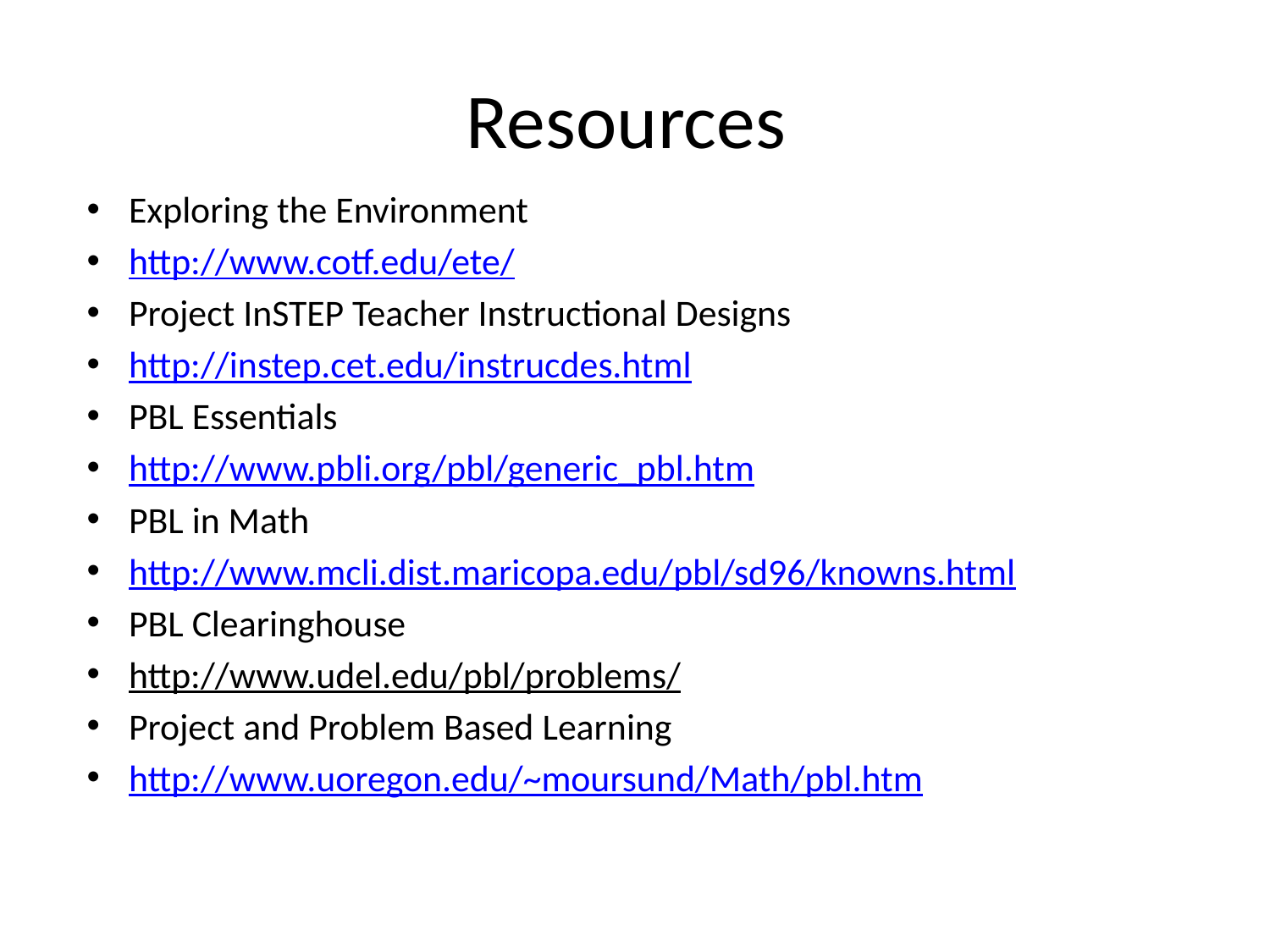

# Resources
Exploring the Environment
http://www.cotf.edu/ete/
Project InSTEP Teacher Instructional Designs
http://instep.cet.edu/instrucdes.html
PBL Essentials
http://www.pbli.org/pbl/generic_pbl.htm
PBL in Math
http://www.mcli.dist.maricopa.edu/pbl/sd96/knowns.html
PBL Clearinghouse
http://www.udel.edu/pbl/problems/
Project and Problem Based Learning
http://www.uoregon.edu/~moursund/Math/pbl.htm